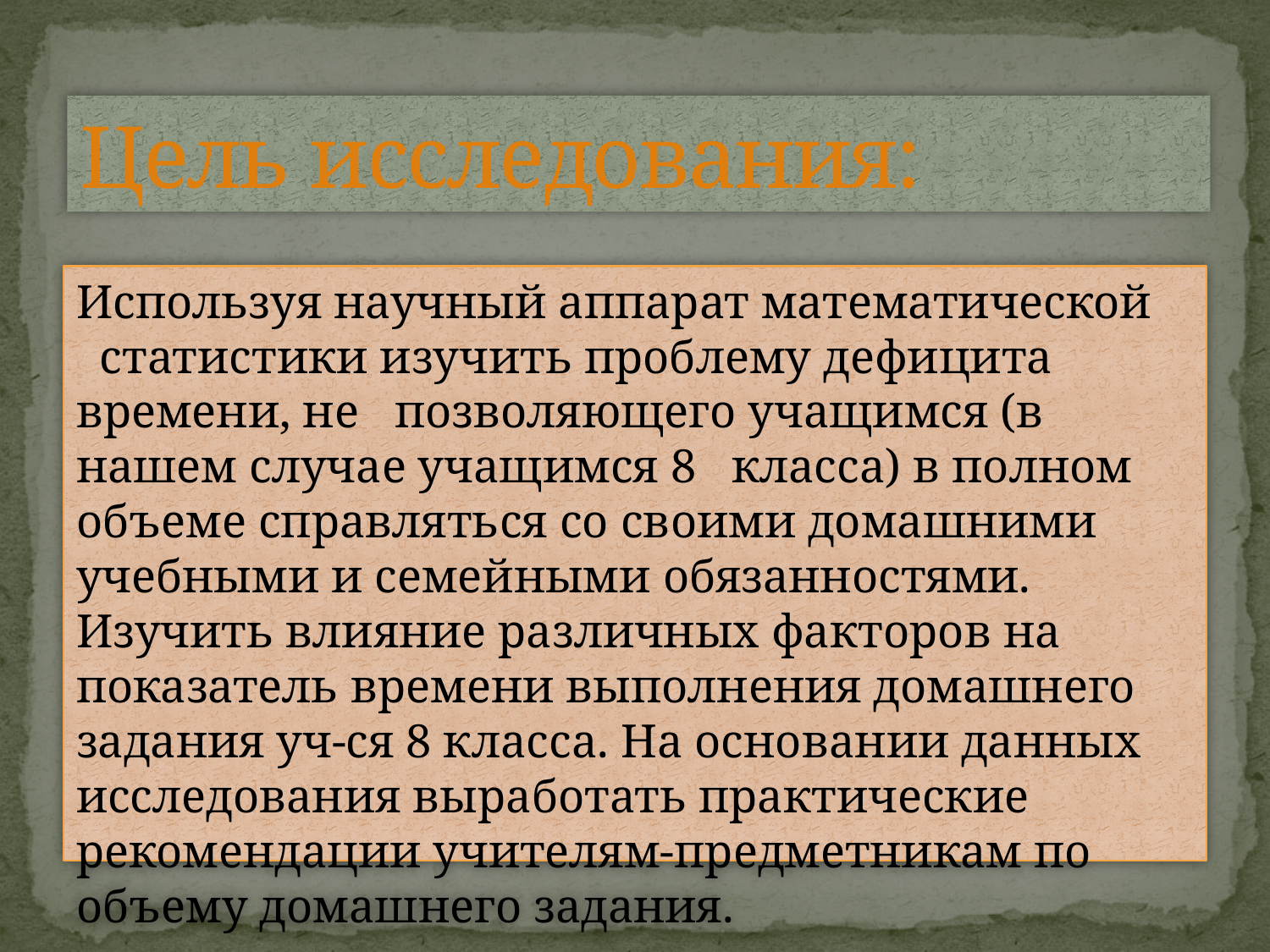

# Цель исследования:
Используя научный аппарат математической      статистики изучить проблему дефицита времени, не   позволяющего учащимся (в нашем случае учащимся 8   класса) в полном объеме справляться со своими домашними учебными и семейными обязанностями. Изучить влияние различных факторов на показатель времени выполнения домашнего задания уч-ся 8 класса. На основании данных исследования выработать практические рекомендации учителям-предметникам по объему домашнего задания.